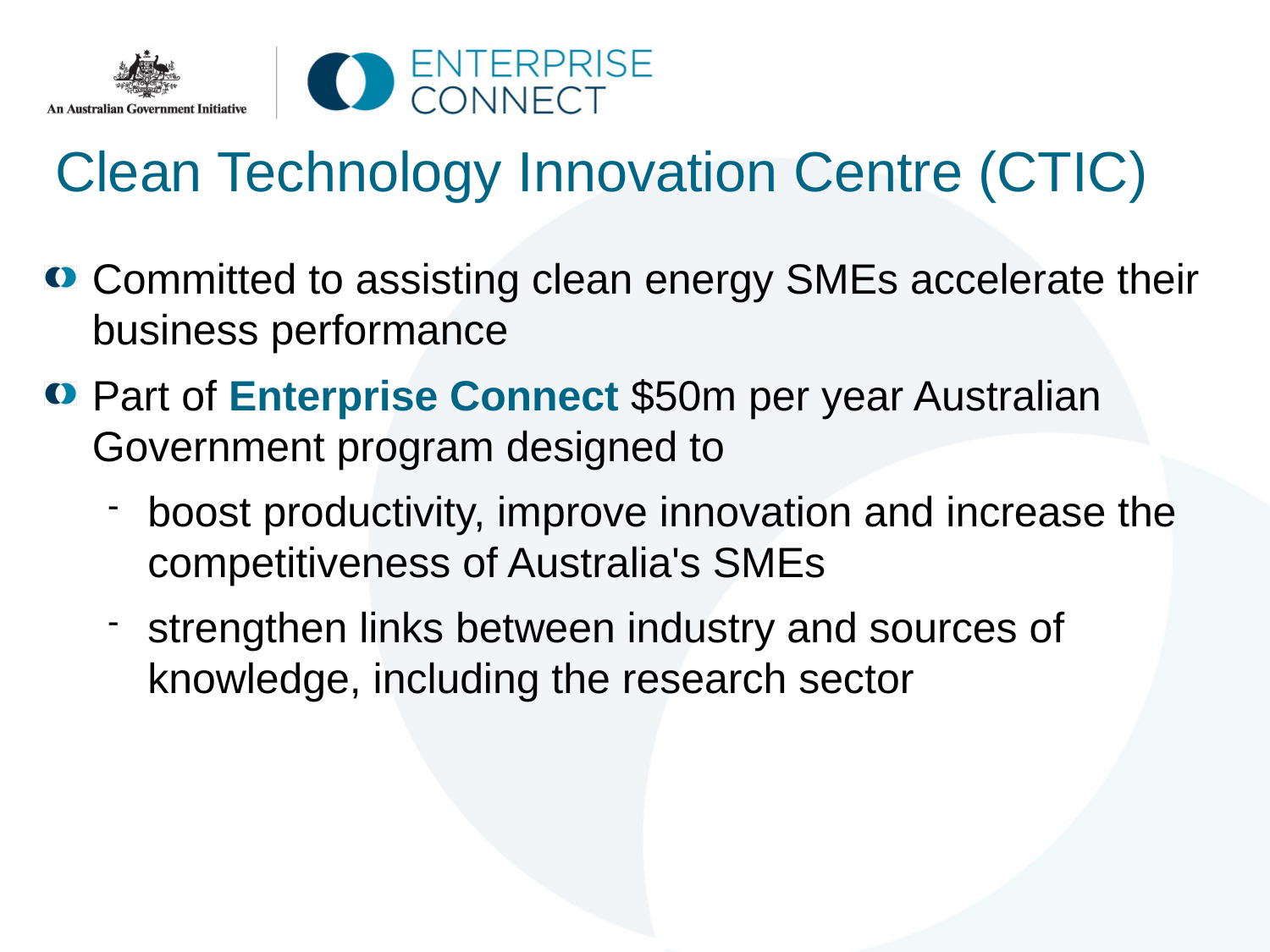

# Clean Technology Innovation Centre (CTIC)
Committed to assisting clean energy SMEs accelerate their business performance
Part of Enterprise Connect $50m per year Australian Government program designed to
boost productivity, improve innovation and increase the competitiveness of Australia's SMEs
strengthen links between industry and sources of knowledge, including the research sector